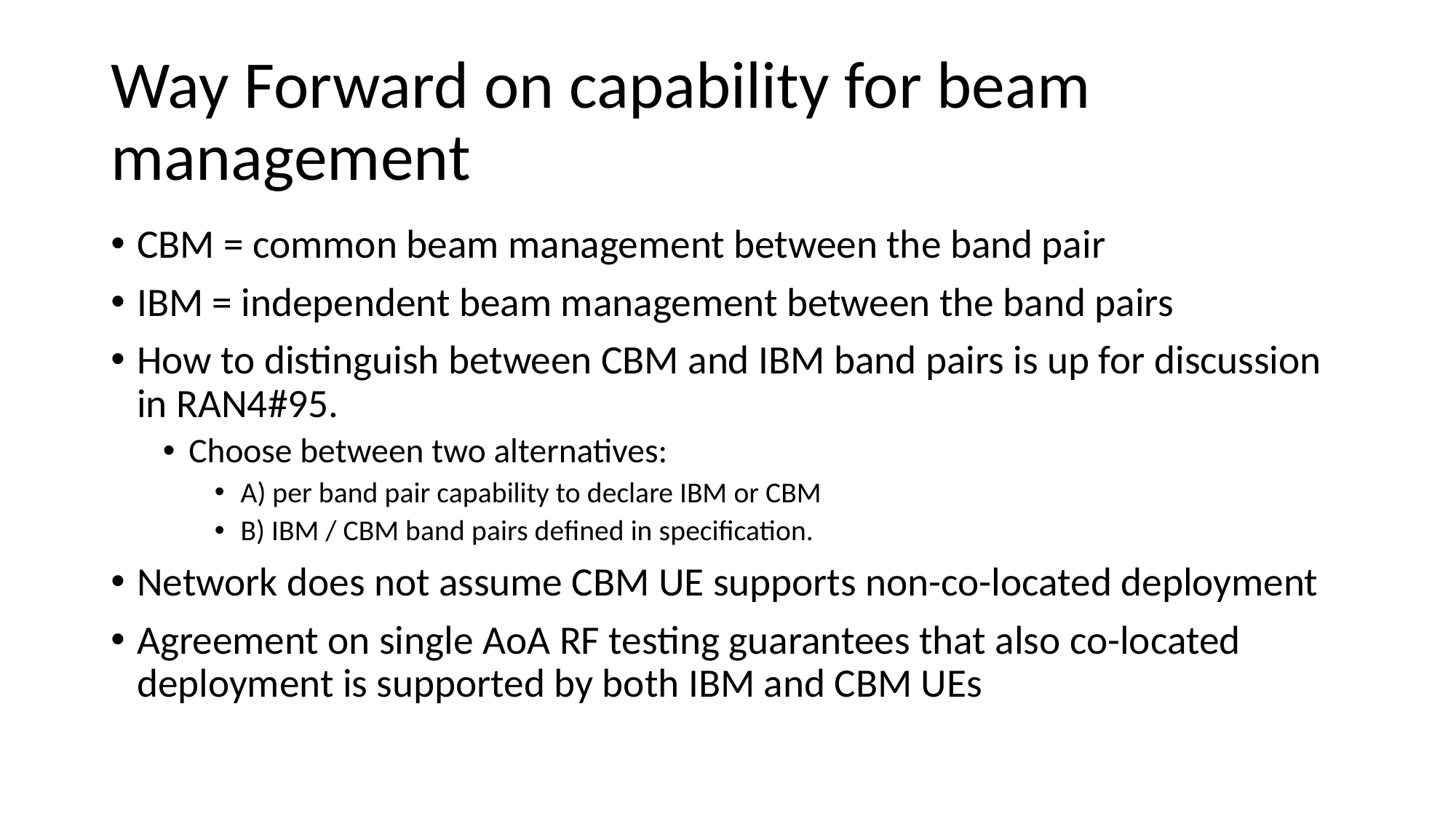

# Way Forward on capability for beam management
CBM = common beam management between the band pair
IBM = independent beam management between the band pairs
How to distinguish between CBM and IBM band pairs is up for discussion in RAN4#95.
Choose between two alternatives:
A) per band pair capability to declare IBM or CBM
B) IBM / CBM band pairs defined in specification.
Network does not assume CBM UE supports non-co-located deployment
Agreement on single AoA RF testing guarantees that also co-located deployment is supported by both IBM and CBM UEs